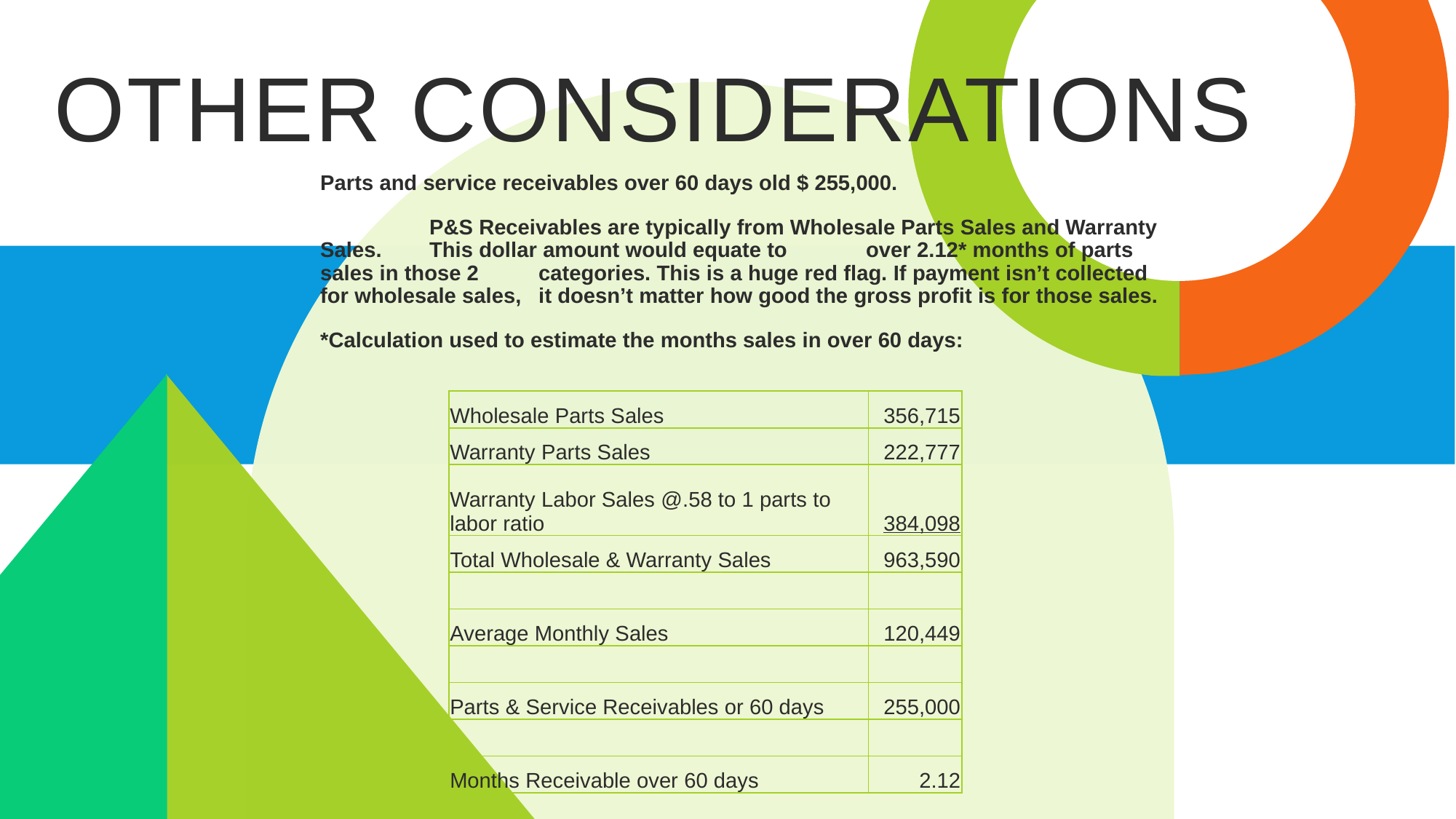

# other considerations
Parts and service receivables over 60 days old $ 255,000.
	P&S Receivables are typically from Wholesale Parts Sales and Warranty Sales. 	This dollar amount would equate to	over 2.12* months of parts sales in those 2 	categories. This is a huge red flag. If payment isn’t collected for wholesale sales, 	it doesn’t matter how good the gross profit is for those sales.
*Calculation used to estimate the months sales in over 60 days:

| Wholesale Parts Sales | 356,715 |
| --- | --- |
| Warranty Parts Sales | 222,777 |
| Warranty Labor Sales @.58 to 1 parts to labor ratio | 384,098 |
| Total Wholesale & Warranty Sales | 963,590 |
|  |  |
| Average Monthly Sales | 120,449 |
|  |  |
| Parts & Service Receivables or 60 days | 255,000 |
|  |  |
| Months Receivable over 60 days | 2.12 |